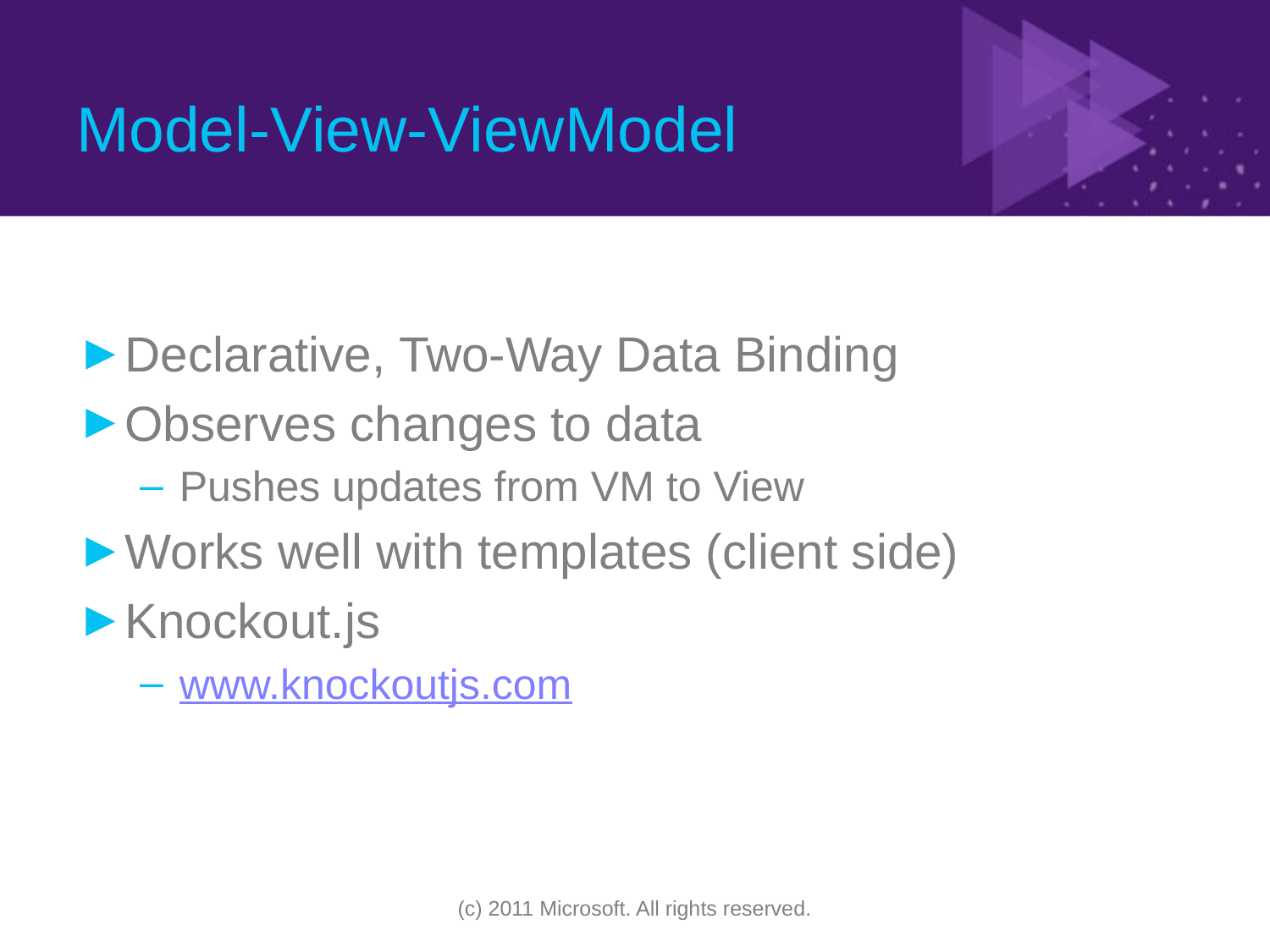

# Model-View-ViewModel
Declarative, Two-Way Data Binding
Observes changes to data
Pushes updates from VM to View
Works well with templates (client side)
Knockout.js
www.knockoutjs.com

(c) 2011 Microsoft. All rights reserved.